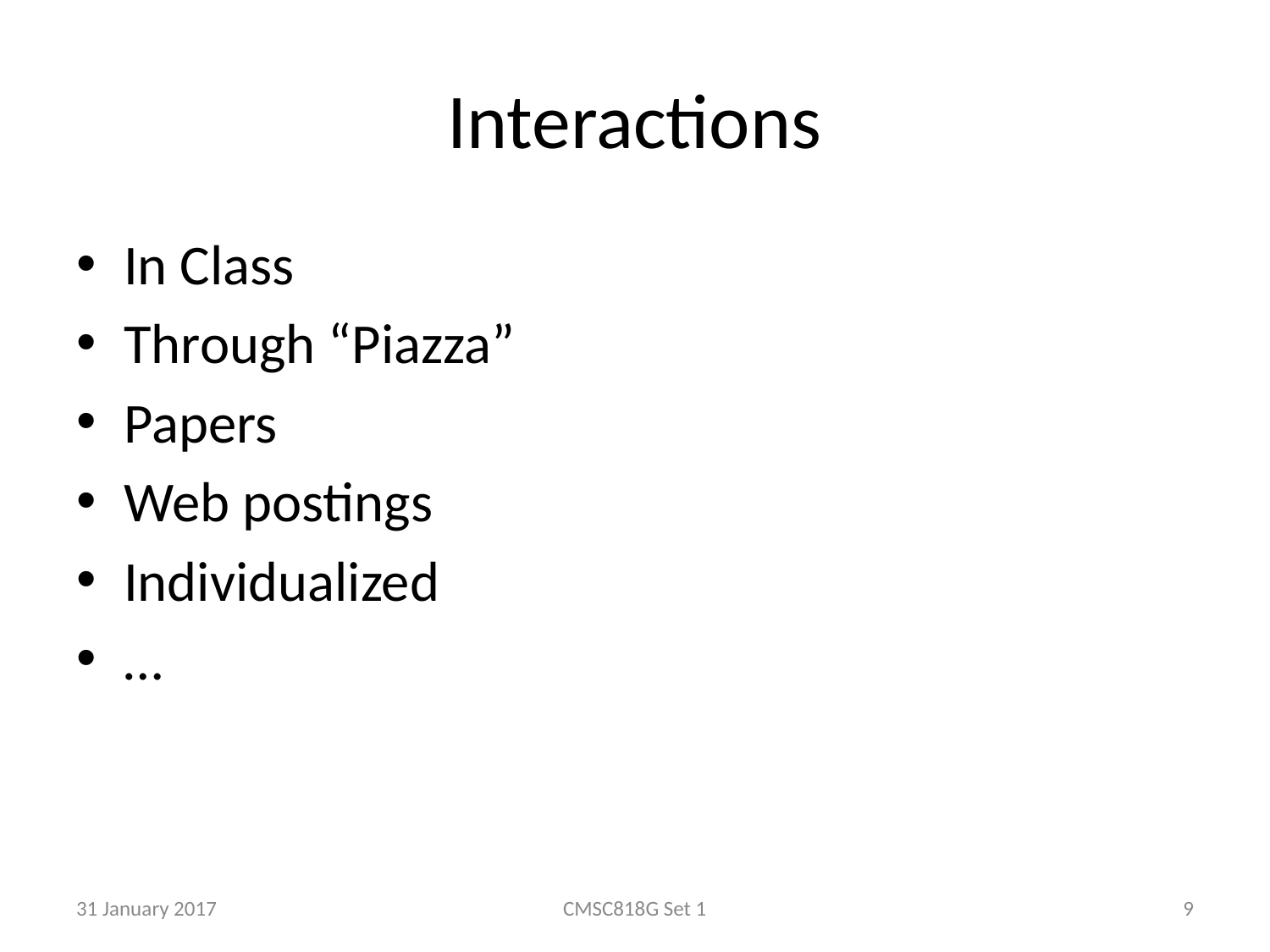

# Interactions
In Class
Through “Piazza”
Papers
Web postings
Individualized
…
31 January 2017
CMSC818G Set 1
9